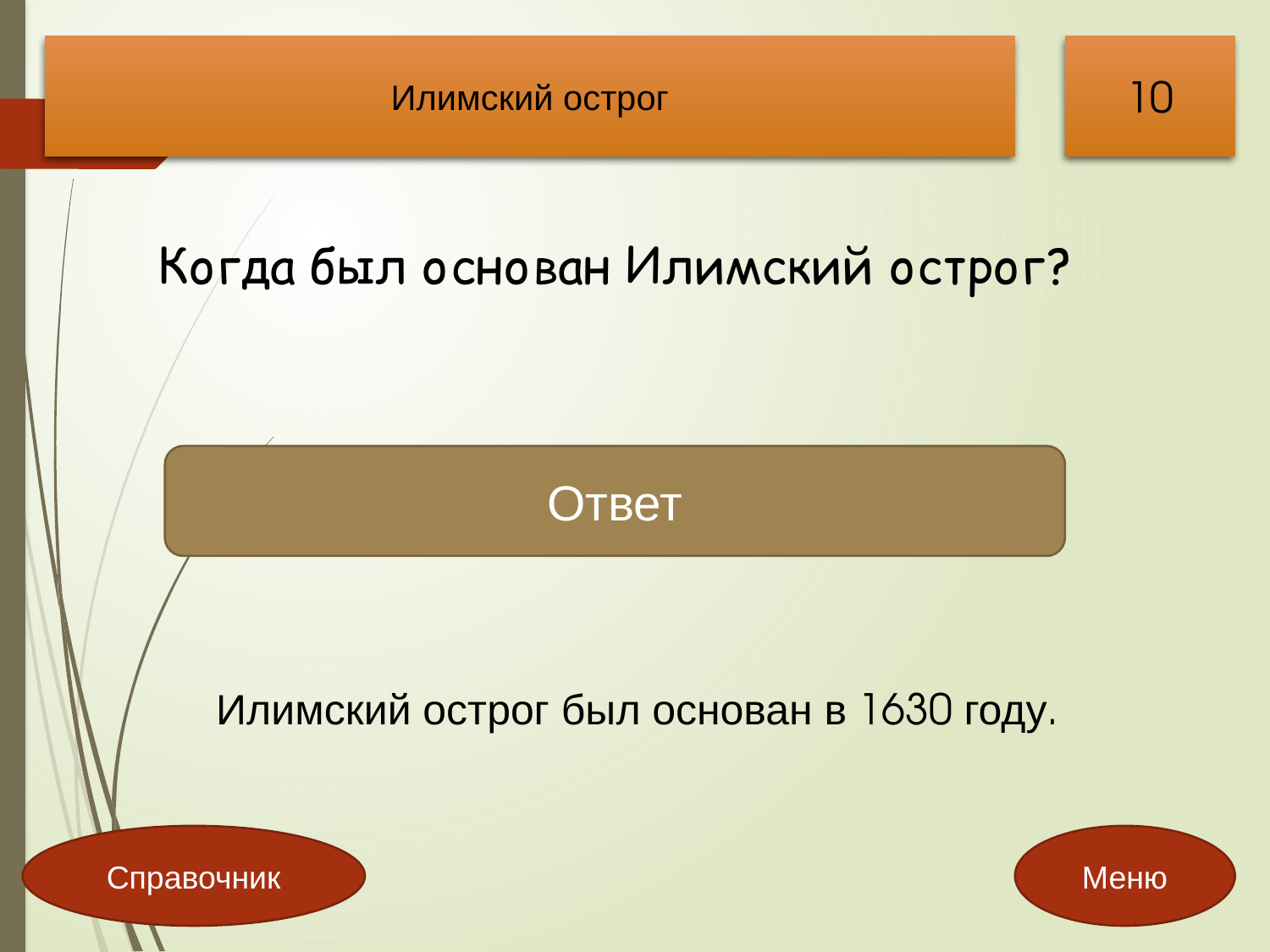

Илимский острог
10
Когда был основан Илимский острог?
Ответ
Илимский острог был основан в 1630 году.
Справочник
Меню